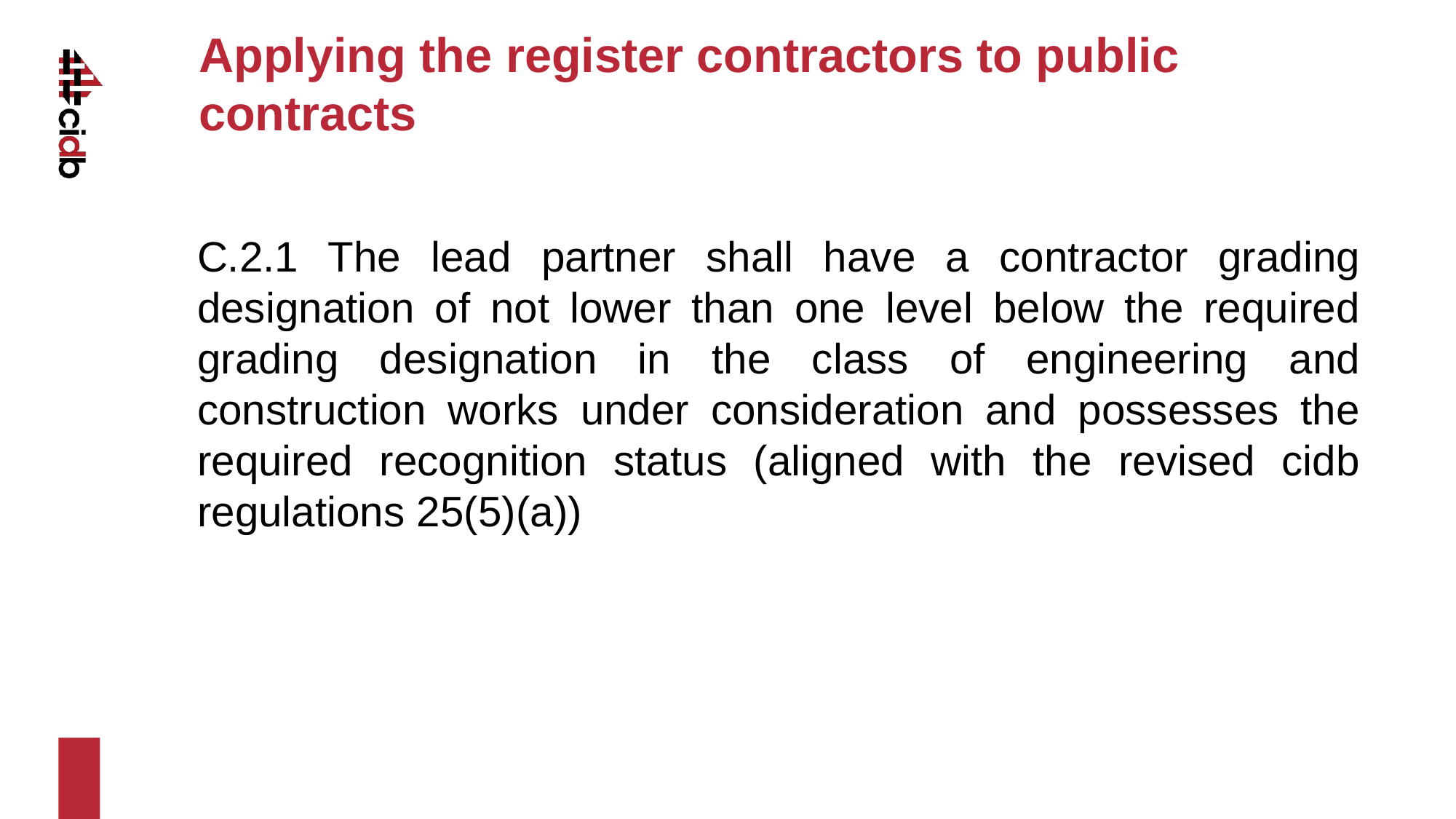

# Applying the register contractors to public contracts
C.2.1 The lead partner shall have a contractor grading designation of not lower than one level below the required grading designation in the class of engineering and construction works under consideration and possesses the required recognition status (aligned with the revised cidb regulations 25(5)(a))